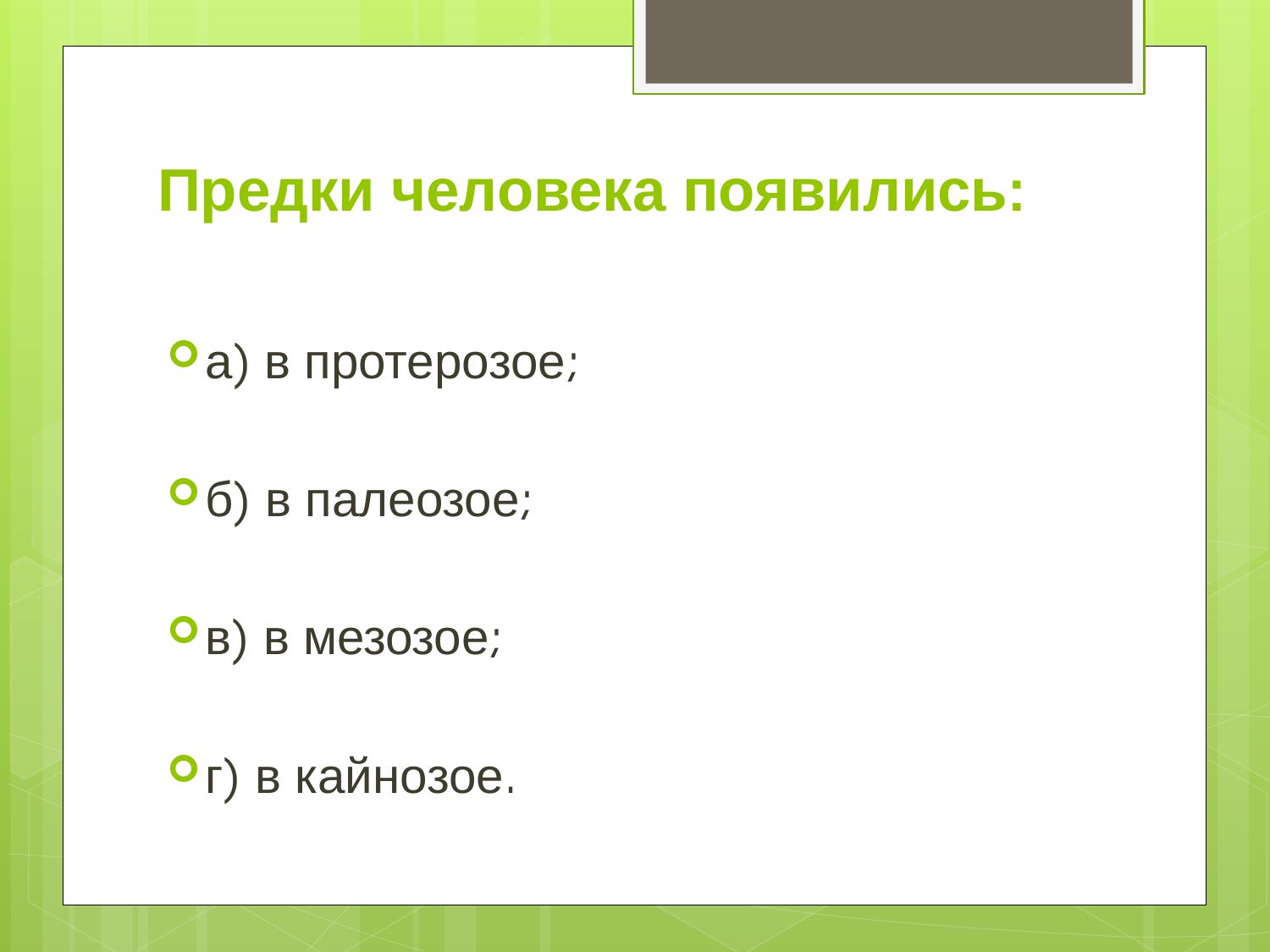

# Предки человека появились:
а) в протерозое;

б) в палеозое;

в) в мезозое;

г) в кайнозое.